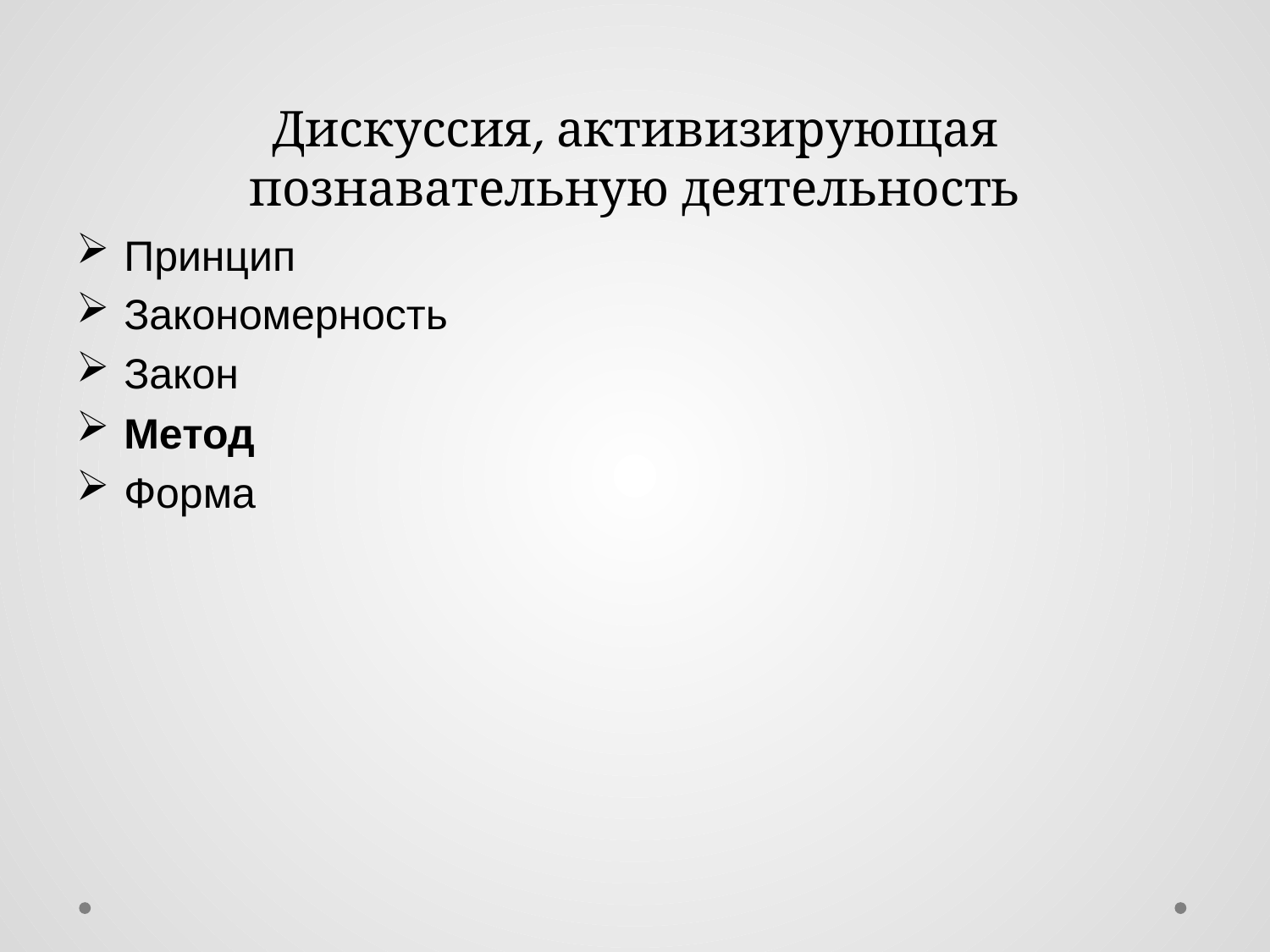

# Дискуссия, активизирующая познавательную деятельность
Принцип
Закономерность
Закон
Метод
Форма